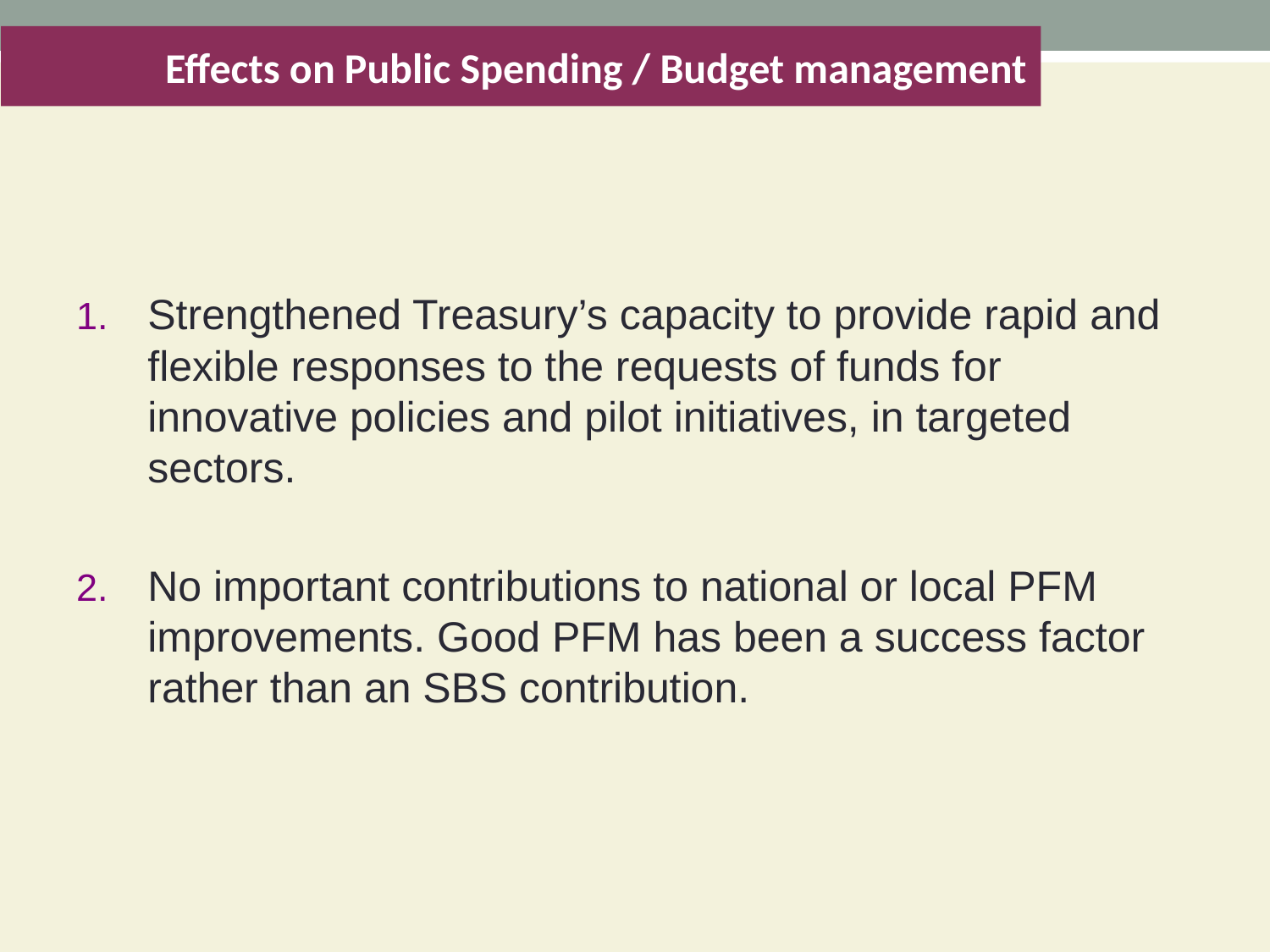

Effects on Public Spending / Budget management

Strengthened Treasury’s capacity to provide rapid and flexible responses to the requests of funds for innovative policies and pilot initiatives, in targeted sectors.

No important contributions to national or local PFM improvements. Good PFM has been a success factor rather than an SBS contribution.